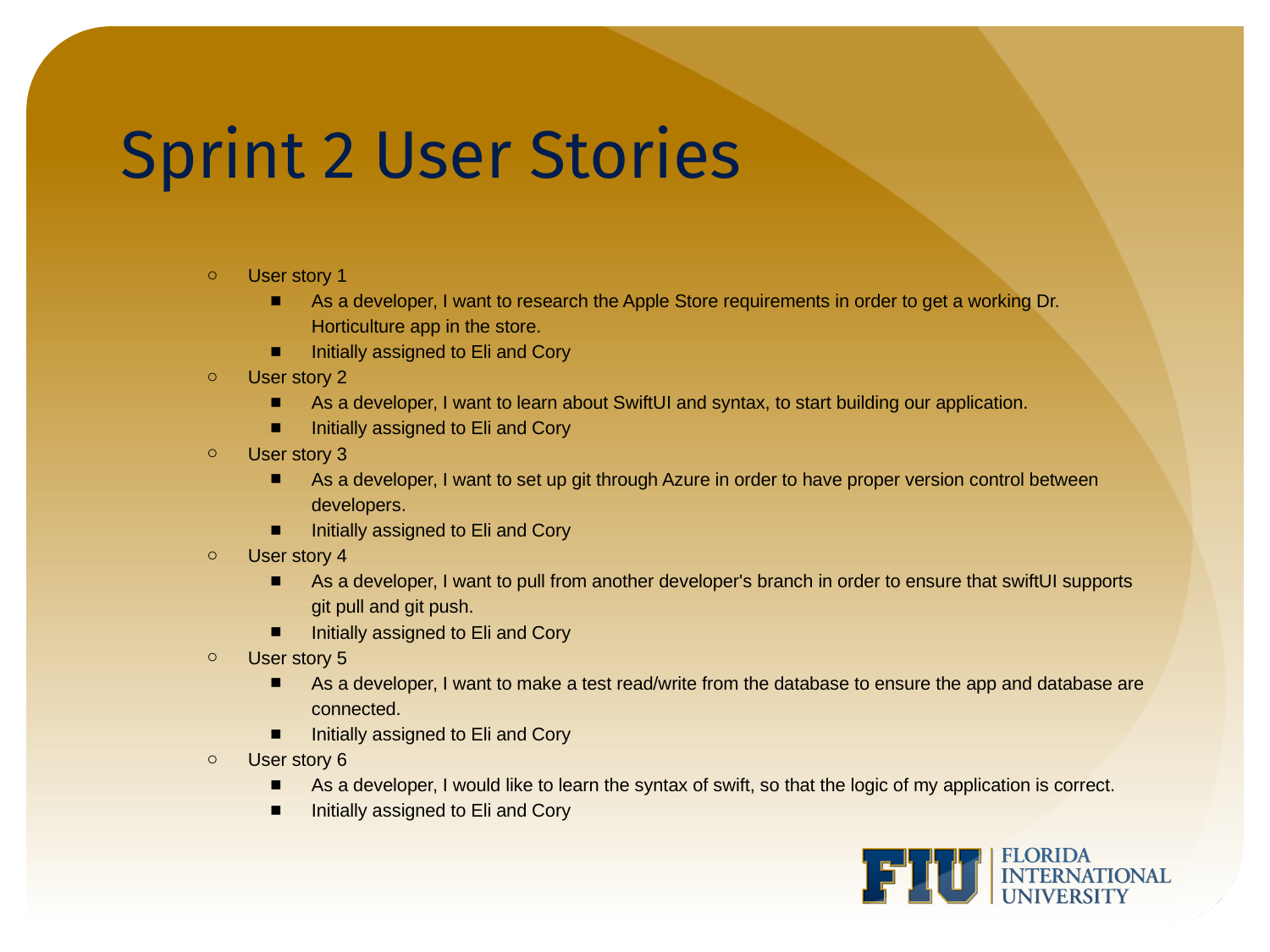

# Sprint 2 User Stories
User story 1
As a developer, I want to research the Apple Store requirements in order to get a working Dr. Horticulture app in the store.
Initially assigned to Eli and Cory
User story 2
As a developer, I want to learn about SwiftUI and syntax, to start building our application.
Initially assigned to Eli and Cory
User story 3
As a developer, I want to set up git through Azure in order to have proper version control between developers.
Initially assigned to Eli and Cory
User story 4
As a developer, I want to pull from another developer's branch in order to ensure that swiftUI supports git pull and git push.
Initially assigned to Eli and Cory
User story 5
As a developer, I want to make a test read/write from the database to ensure the app and database are connected.
Initially assigned to Eli and Cory
User story 6
As a developer, I would like to learn the syntax of swift, so that the logic of my application is correct.
Initially assigned to Eli and Cory